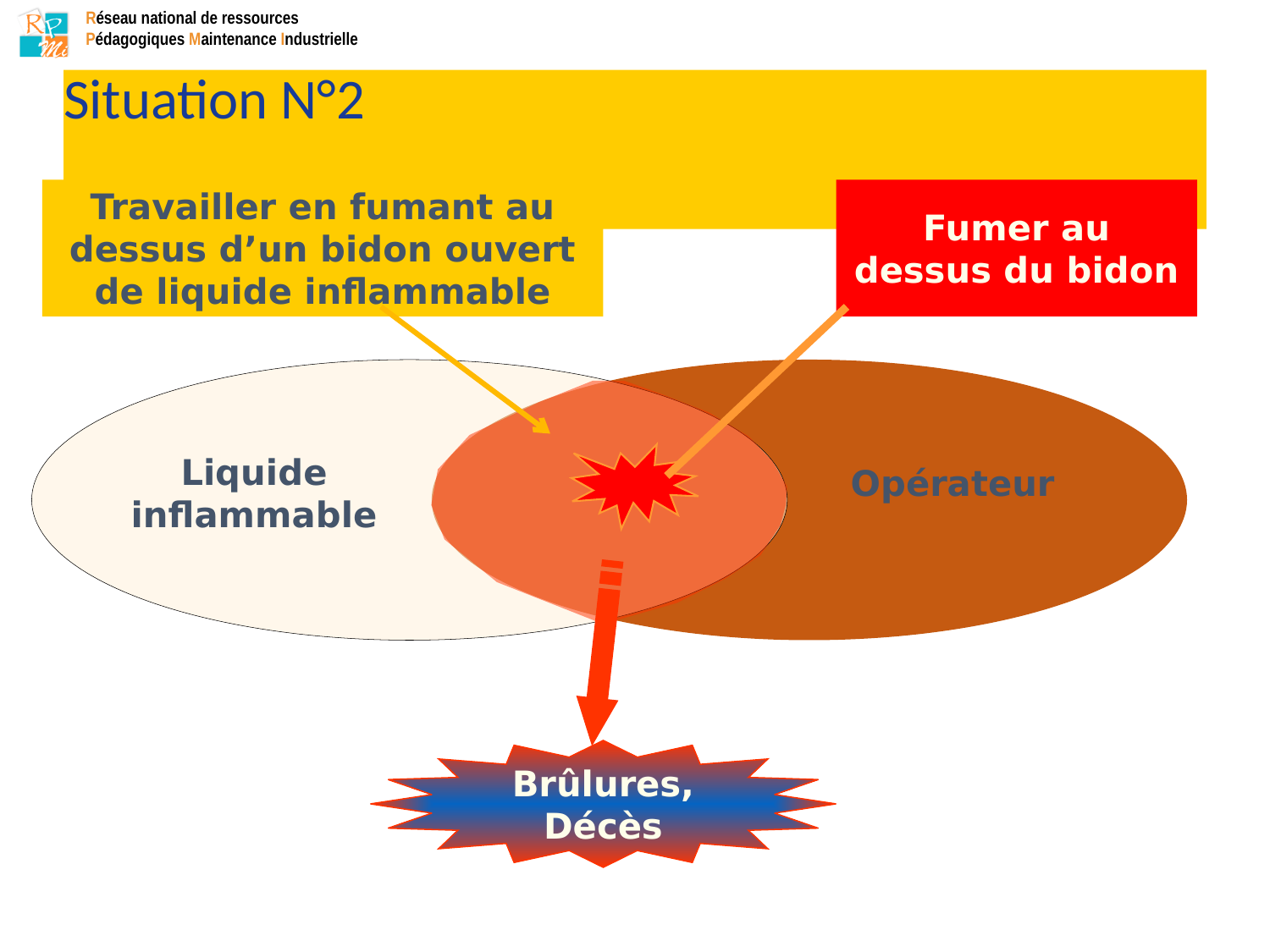

# Situation N°2
Travailler en fumant au dessus d’un bidon ouvert de liquide inflammable

Fumer au dessus du bidon

Liquide inflammable

Opérateur

Brûlures, Décès